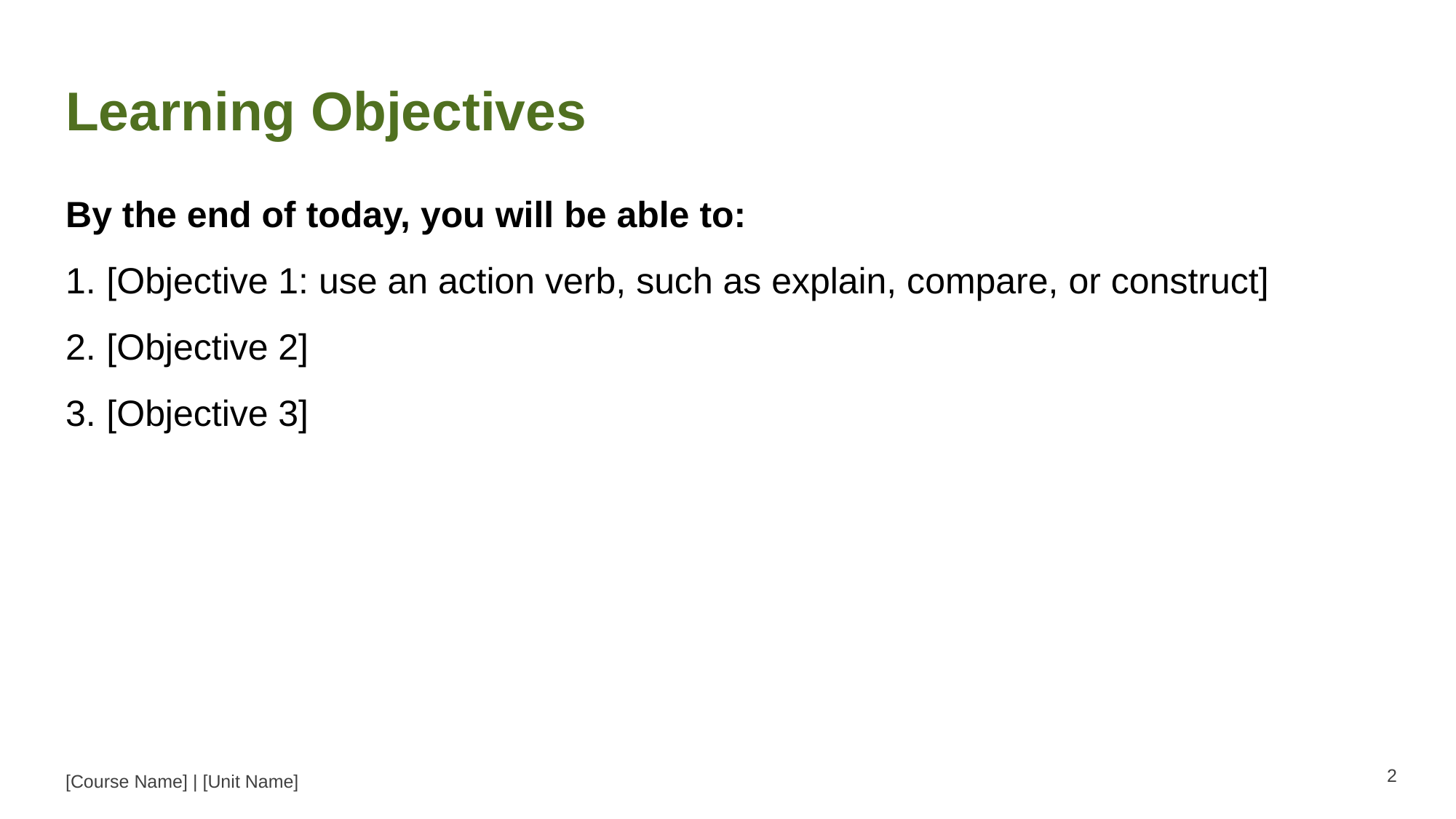

Learning Objectives
By the end of today, you will be able to:
[Objective 1: use an action verb, such as explain, compare, or construct]
[Objective 2]
[Objective 3]
2